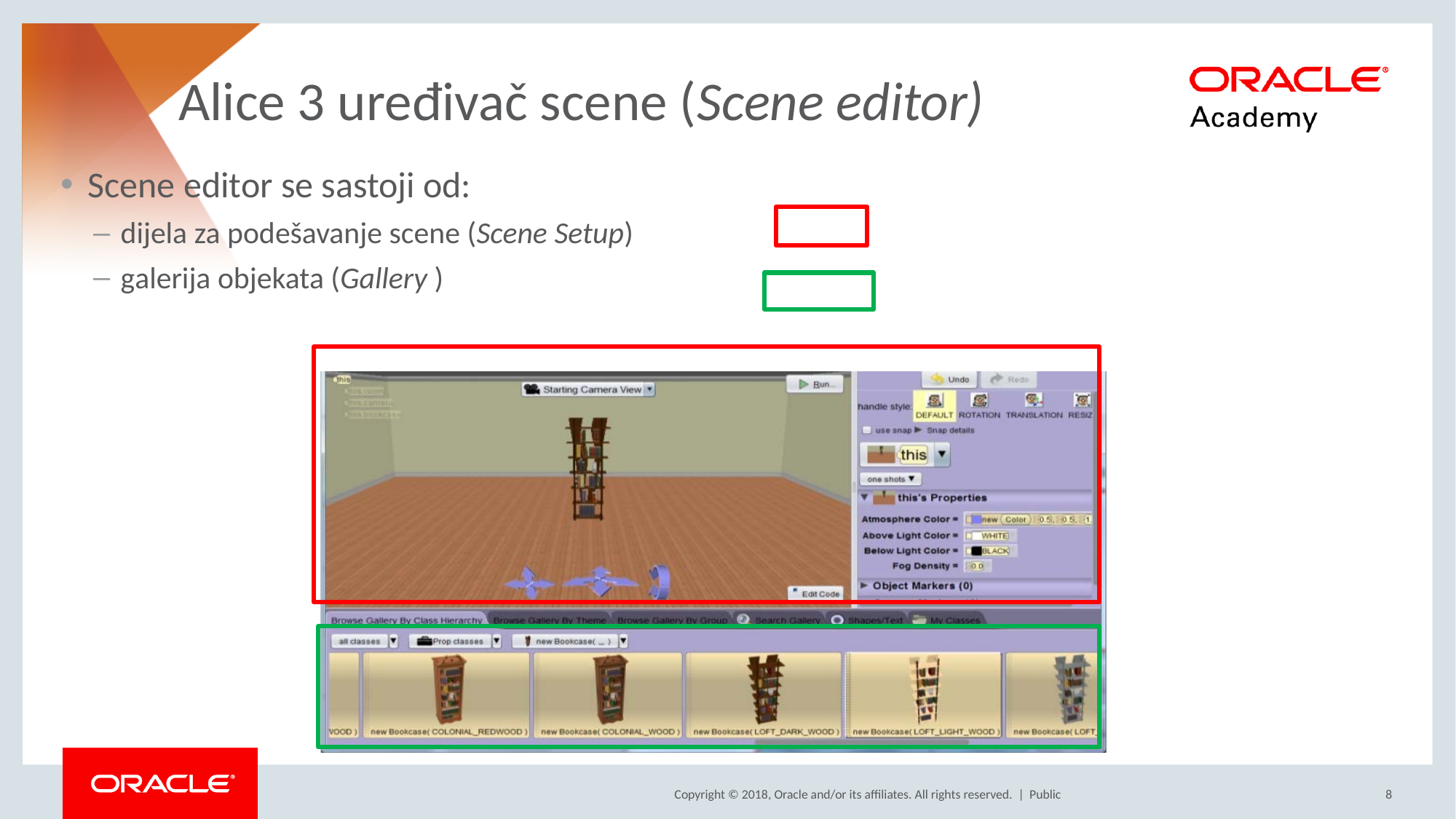

# Alice 3 uređivač scene (Scene editor)
Scene editor se sastoji od:
dijela za podešavanje scene (Scene Setup)
galerija objekata (Gallery )

Public
8